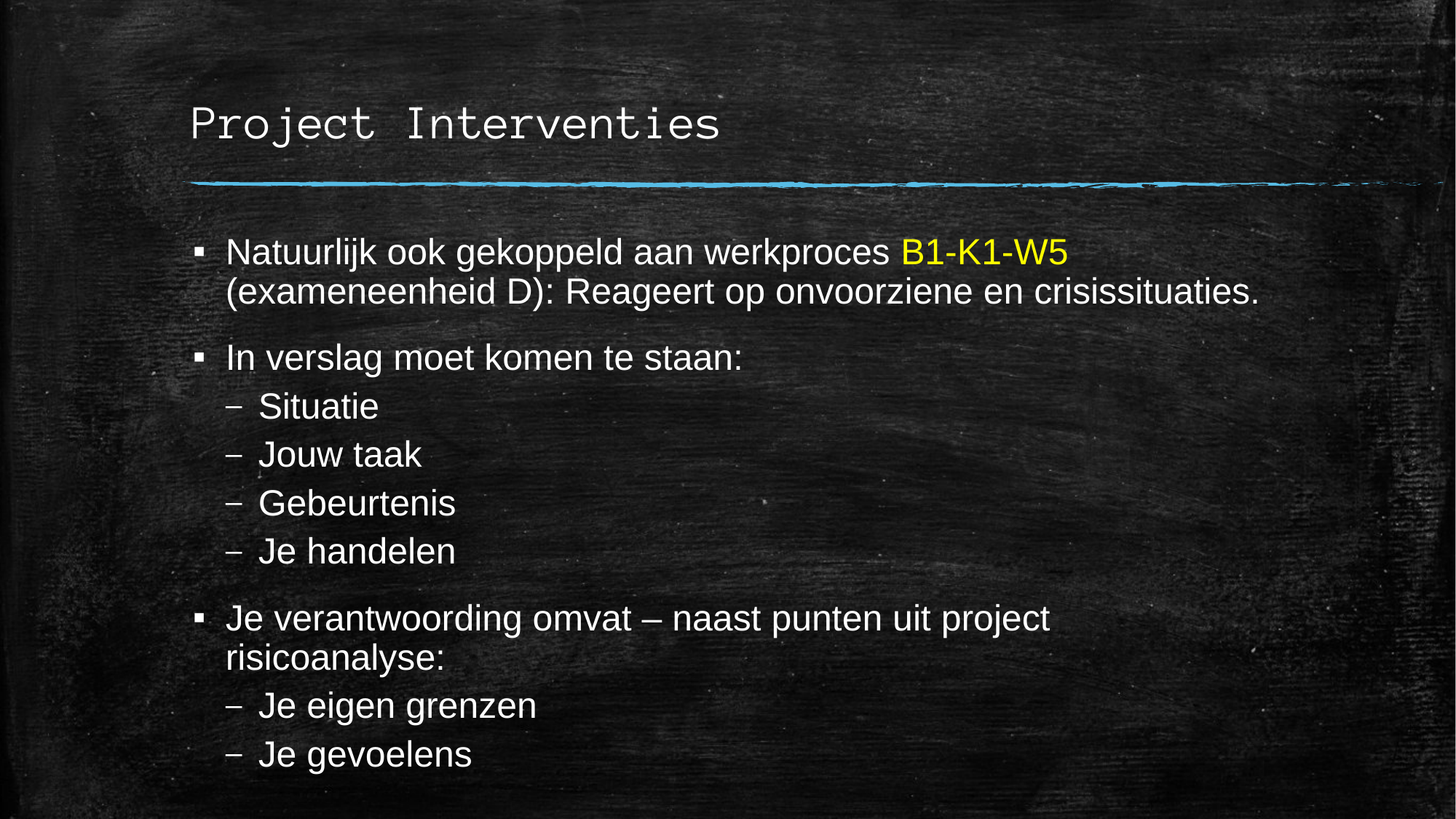

# Project Interventies
Natuurlijk ook gekoppeld aan werkproces B1-K1-W5 (exameneenheid D): Reageert op onvoorziene en crisissituaties.
In verslag moet komen te staan:
Situatie
Jouw taak
Gebeurtenis
Je handelen
Je verantwoording omvat – naast punten uit project risicoanalyse:
Je eigen grenzen
Je gevoelens